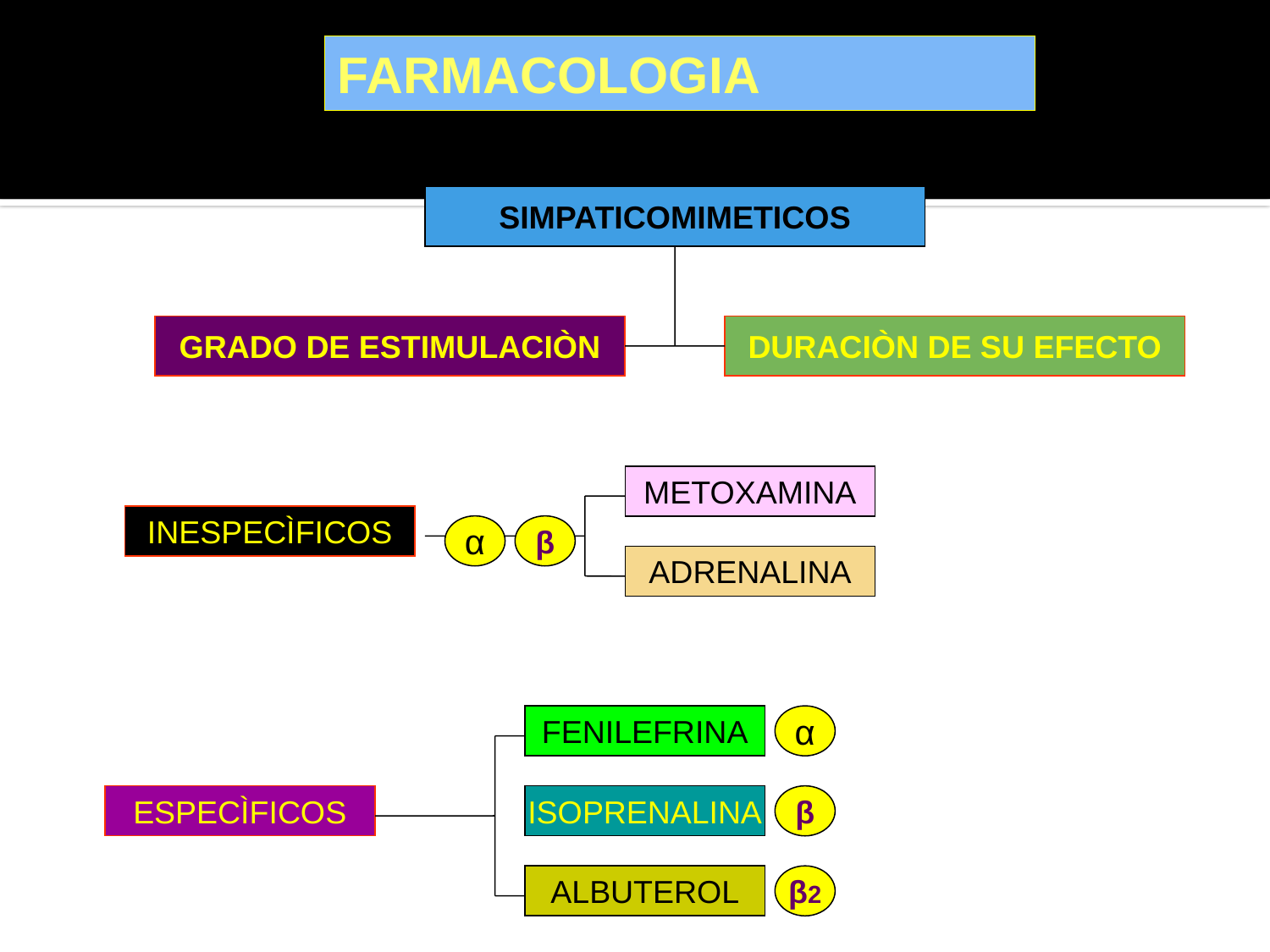

# FARMACOLOGIA
SIMPATICOMIMETICOS

GRADO DE ESTIMULACIÒN

DURACIÒN DE SU EFECTO

METOXAMINA

INESPECÌFICOS
α
β

ADRENALINA

FENILEFRINA
α

ESPECÌFICOS
ISOPRENALINA
β

ALBUTEROL
β2